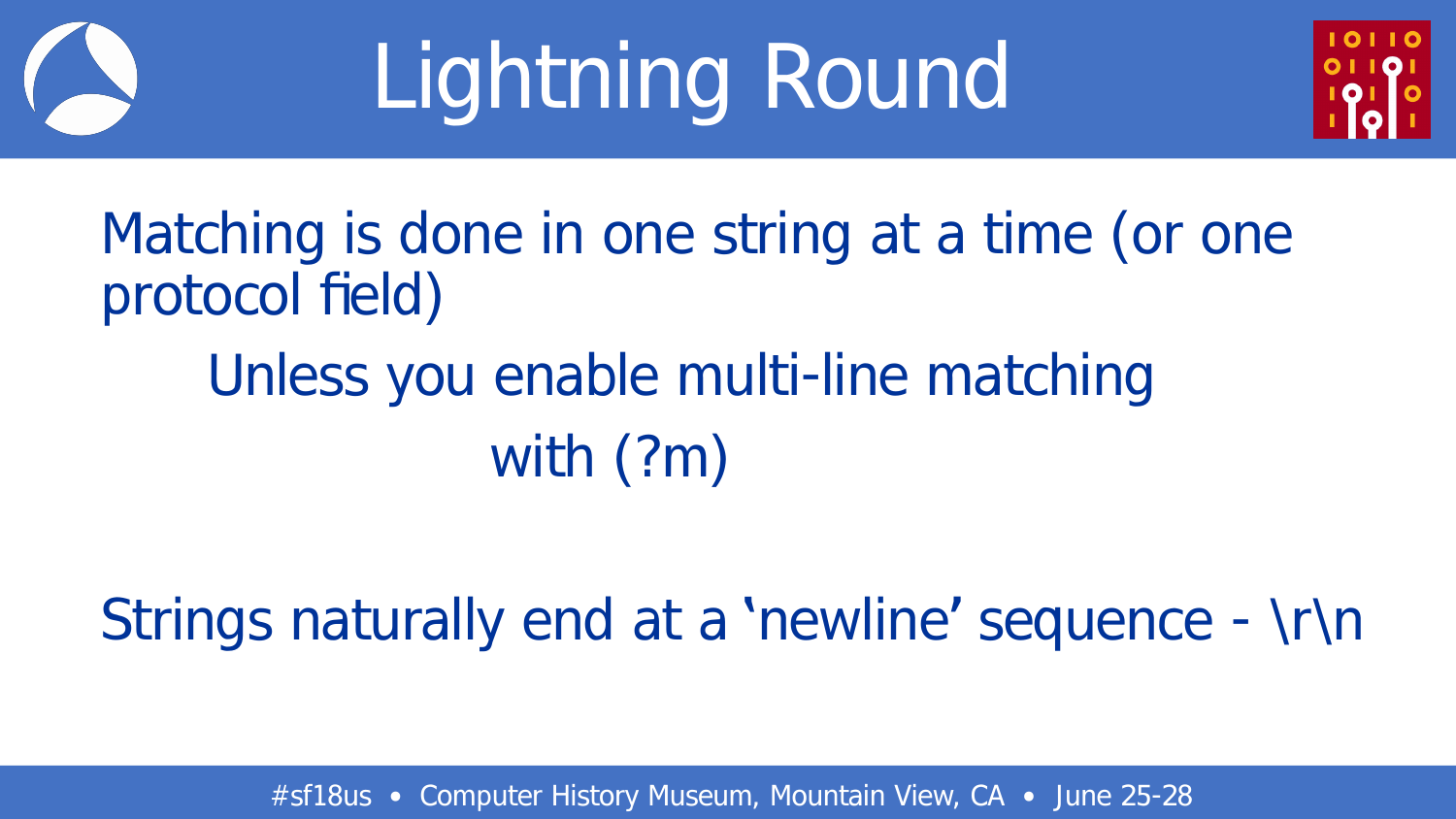

# Lightning Round
Matching is done in one string at a time (or one protocol field)
      Unless you enable multi-line matching
                      with (?m)

Strings naturally end at a ‘newline’ sequence - \r\n